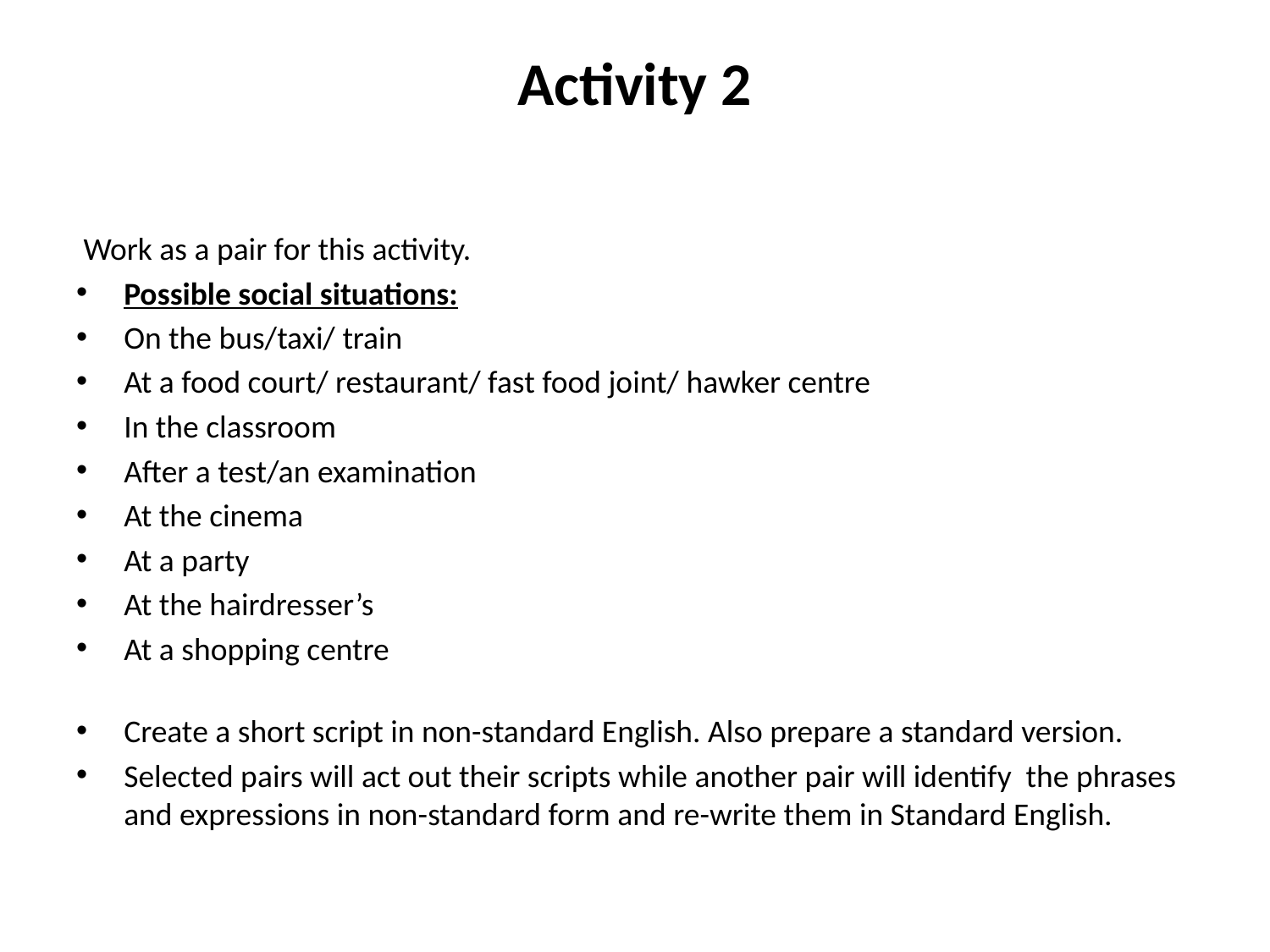

# Activity 2
 Work as a pair for this activity.
Possible social situations:
On the bus/taxi/ train
At a food court/ restaurant/ fast food joint/ hawker centre
In the classroom
After a test/an examination
At the cinema
At a party
At the hairdresser’s
At a shopping centre
Create a short script in non-standard English. Also prepare a standard version.
Selected pairs will act out their scripts while another pair will identify  the phrases and expressions in non-standard form and re-write them in Standard English.